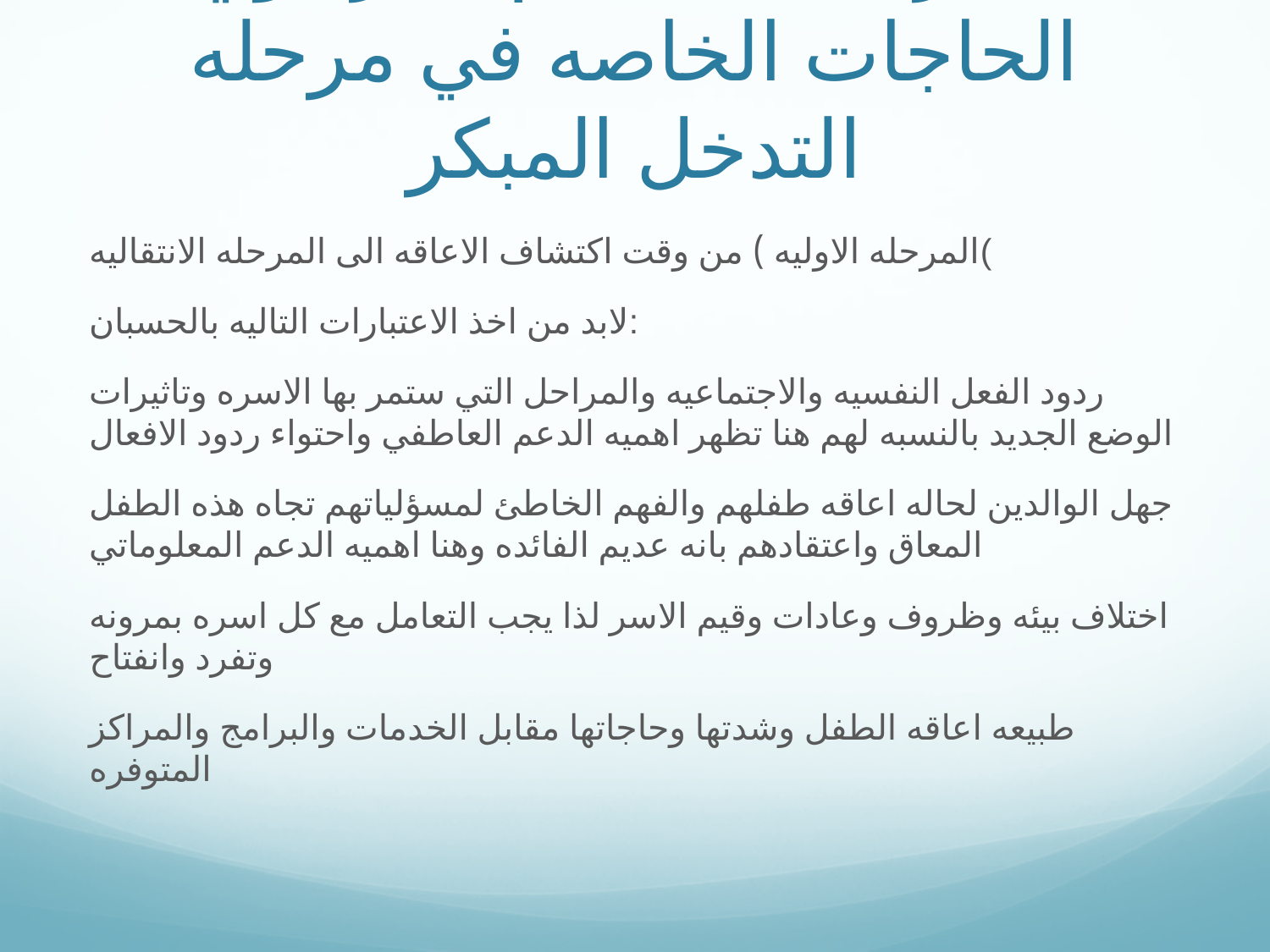

# استراتيجيات دعم اسر ذوي الحاجات الخاصه في مرحله التدخل المبكر
المرحله الاوليه ) من وقت اكتشاف الاعاقه الى المرحله الانتقاليه(
لابد من اخذ الاعتبارات التاليه بالحسبان:
ردود الفعل النفسيه والاجتماعيه والمراحل التي ستمر بها الاسره وتاثيرات الوضع الجديد بالنسبه لهم هنا تظهر اهميه الدعم العاطفي واحتواء ردود الافعال
جهل الوالدين لحاله اعاقه طفلهم والفهم الخاطئ لمسؤلياتهم تجاه هذه الطفل المعاق واعتقادهم بانه عديم الفائده وهنا اهميه الدعم المعلوماتي
اختلاف بيئه وظروف وعادات وقيم الاسر لذا يجب التعامل مع كل اسره بمرونه وتفرد وانفتاح
طبيعه اعاقه الطفل وشدتها وحاجاتها مقابل الخدمات والبرامج والمراكز المتوفره